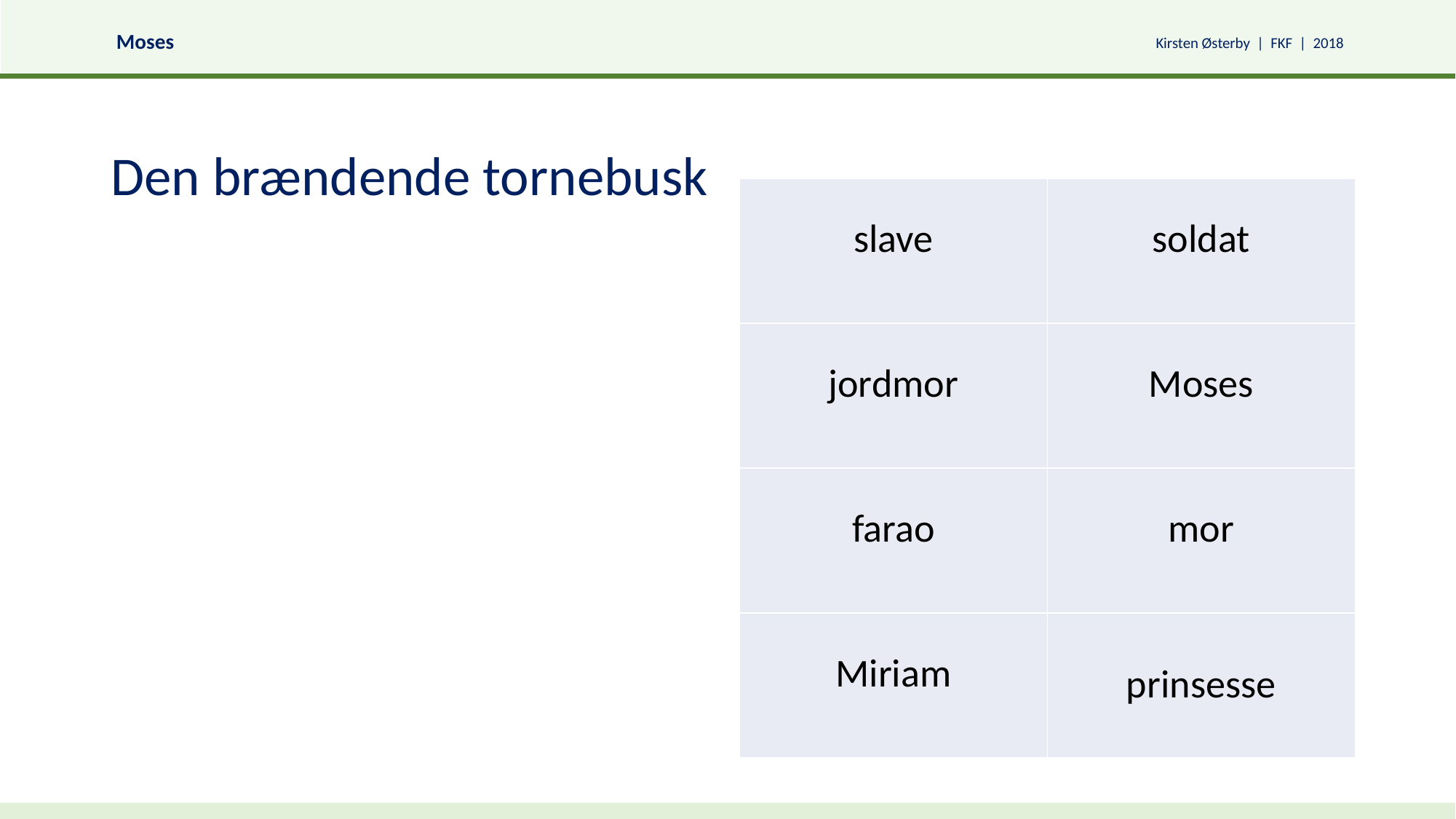

# Den brændende tornebusk
| slave | soldat |
| --- | --- |
| jordmor | Moses |
| farao | mor |
| Miriam | prinsesse |